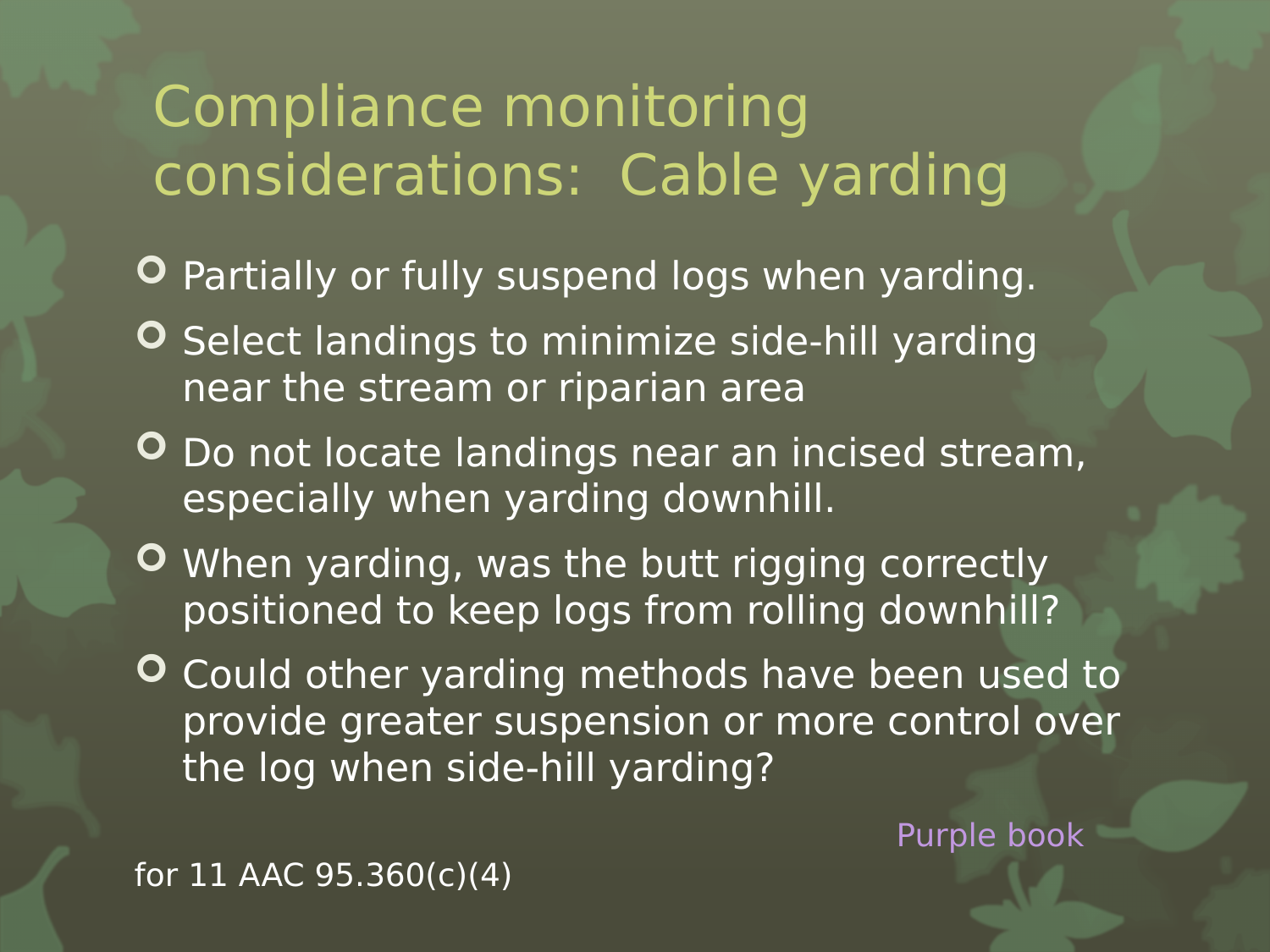

# Compliance monitoring considerations:  Cable yarding
Partially or fully suspend logs when yarding.
Select landings to minimize side-hill yarding near the stream or riparian area
Do not locate landings near an incised stream, especially when yarding downhill.
When yarding, was the butt rigging correctly positioned to keep logs from rolling downhill?
Could other yarding methods have been used to provide greater suspension or more control over the log when side-hill yarding?
				  		Purple book for 11 AAC 95.360(c)(4)